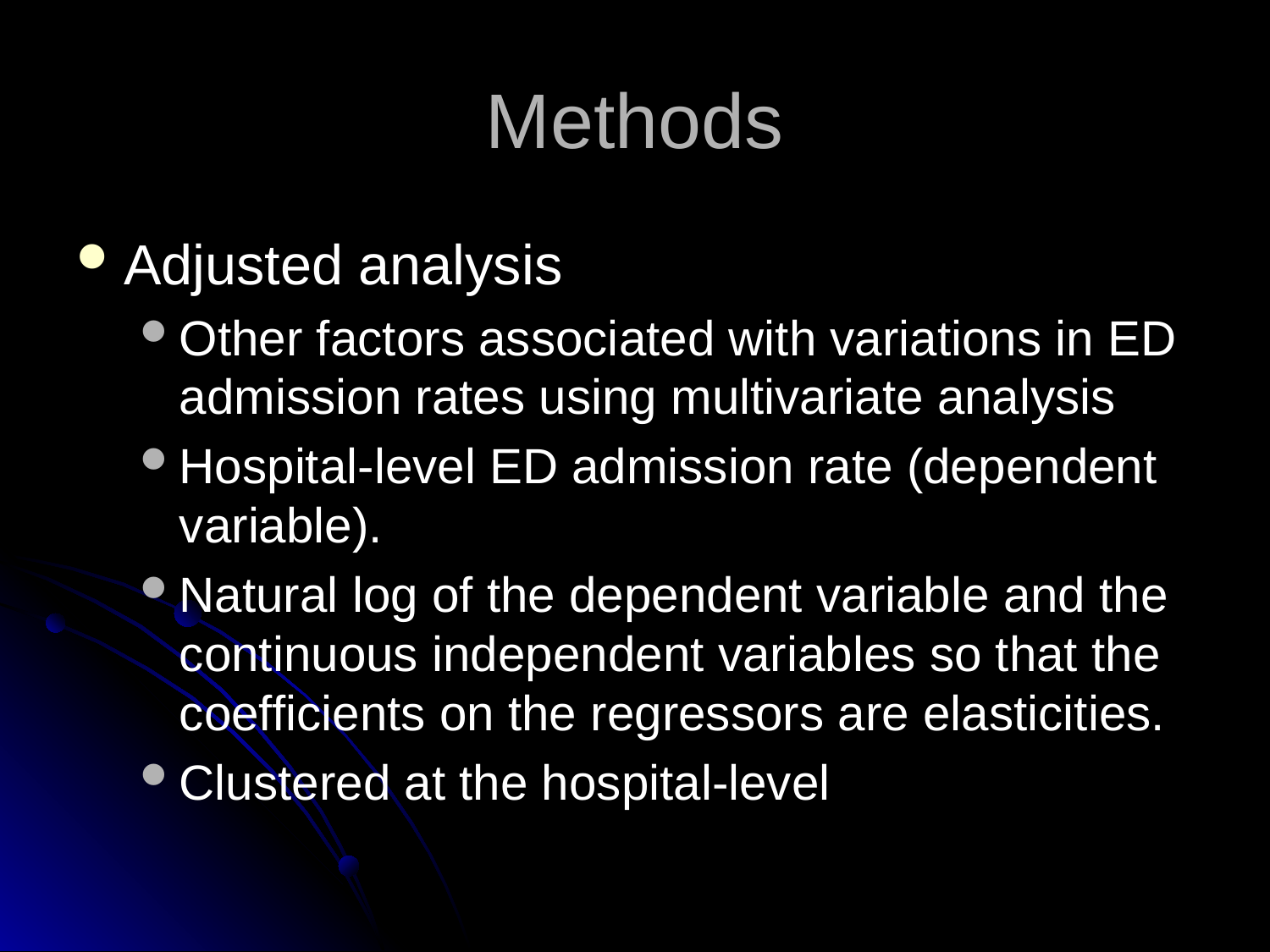

# Methods
Adjusted analysis
Other factors associated with variations in ED admission rates using multivariate analysis
Hospital-level ED admission rate (dependent variable).
Natural log of the dependent variable and the continuous independent variables so that the coefficients on the regressors are elasticities.
Clustered at the hospital-level